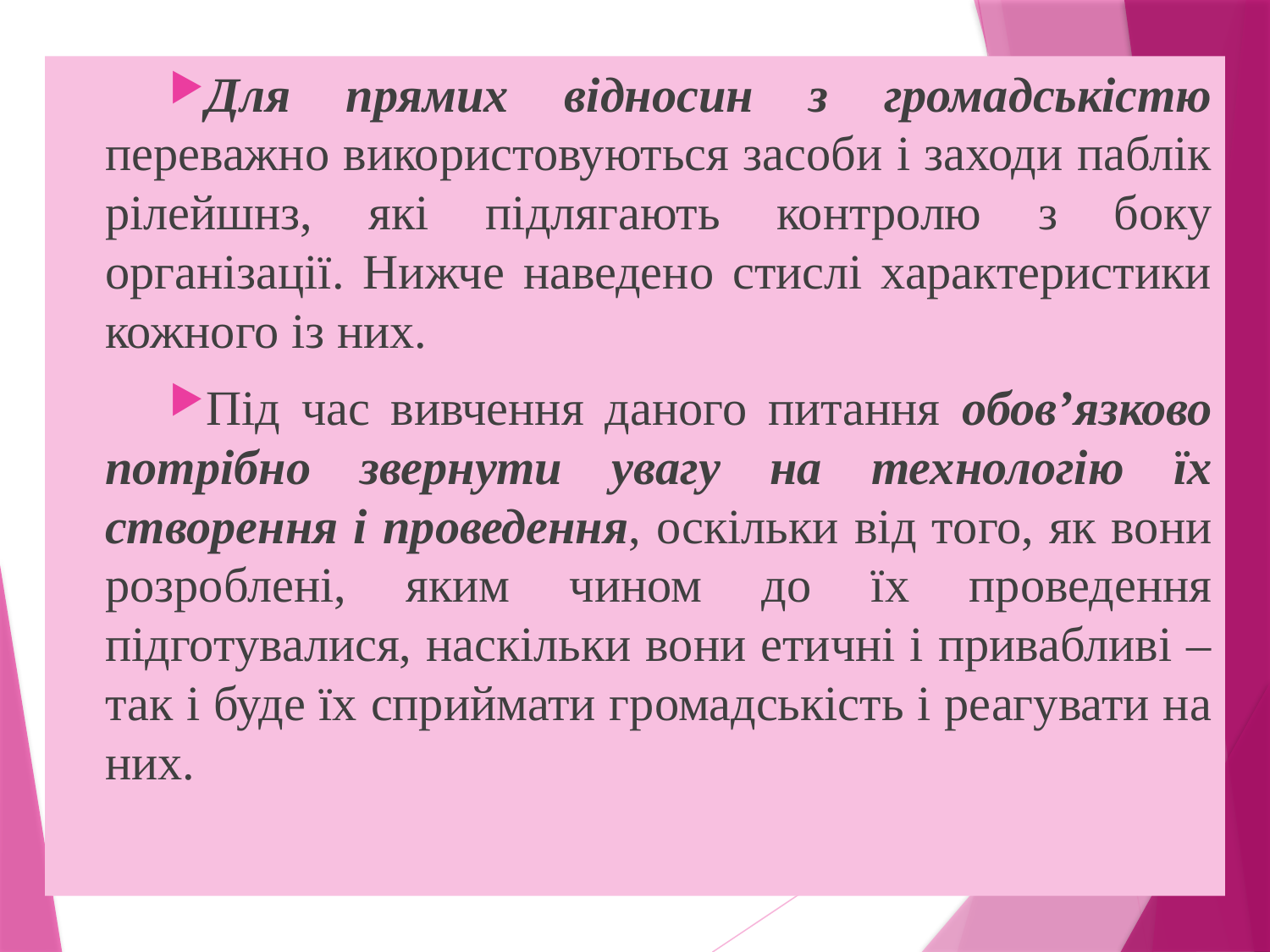

Для прямих відносин з громадськістю переважно використовуються засоби і заходи паблік рілейшнз, які підлягають контролю з боку організації. Нижче наведено стислі характеристики кожного із них.
Під час вивчення даного питання обов’язково потрібно звернути увагу на технологію їх створення і проведення, оскільки від того, як вони розроблені, яким чином до їх проведення підготувалися, наскільки вони етичні і привабливі – так і буде їх сприймати громадськість і реагувати на них.